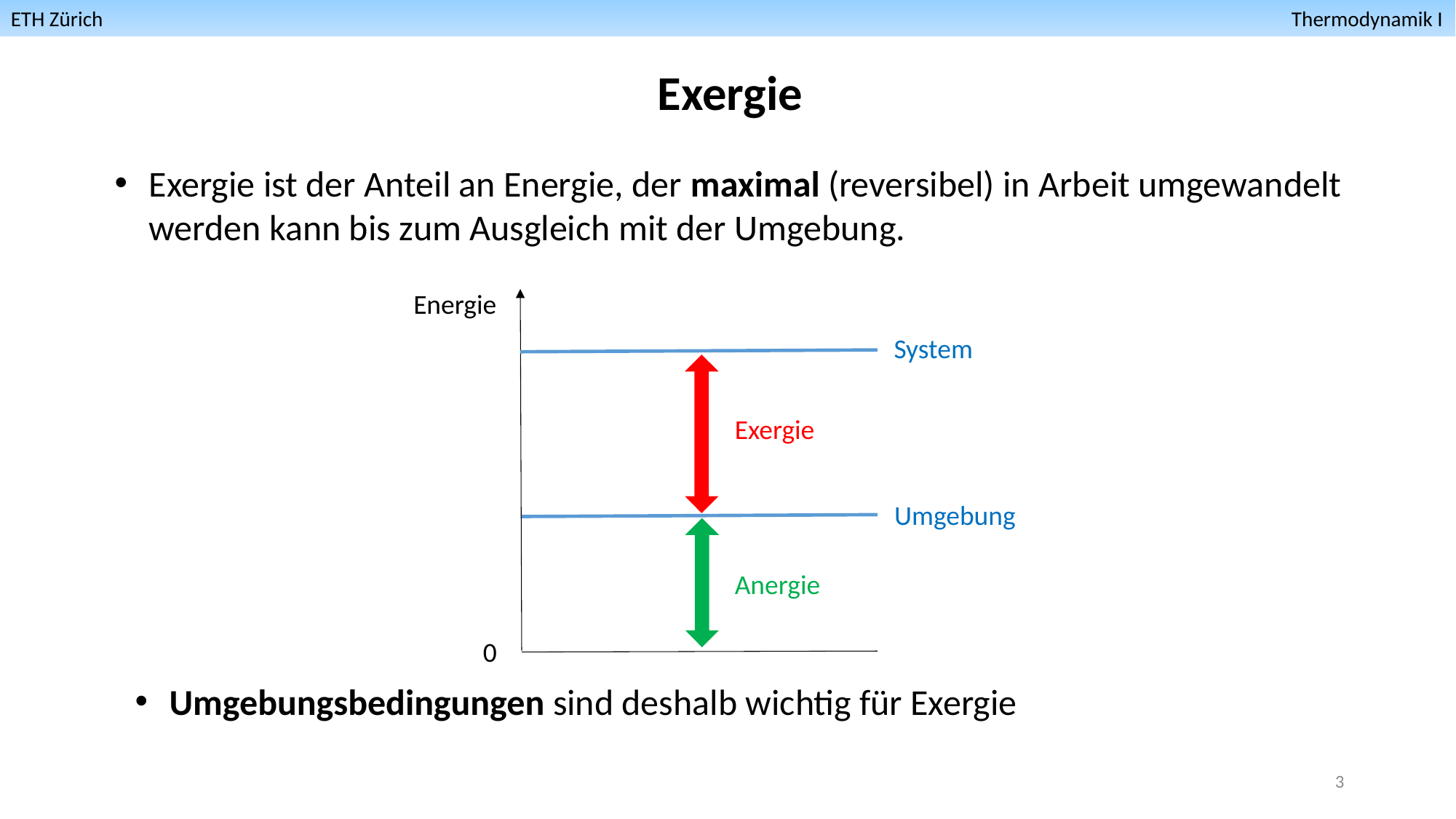

ETH Zürich											                 Thermodynamik I
Exergie
Exergie ist der Anteil an Energie, der maximal (reversibel) in Arbeit umgewandelt werden kann bis zum Ausgleich mit der Umgebung.
Energie
System

Exergie
Umgebung

Anergie
0
Umgebungsbedingungen sind deshalb wichtig für Exergie
3